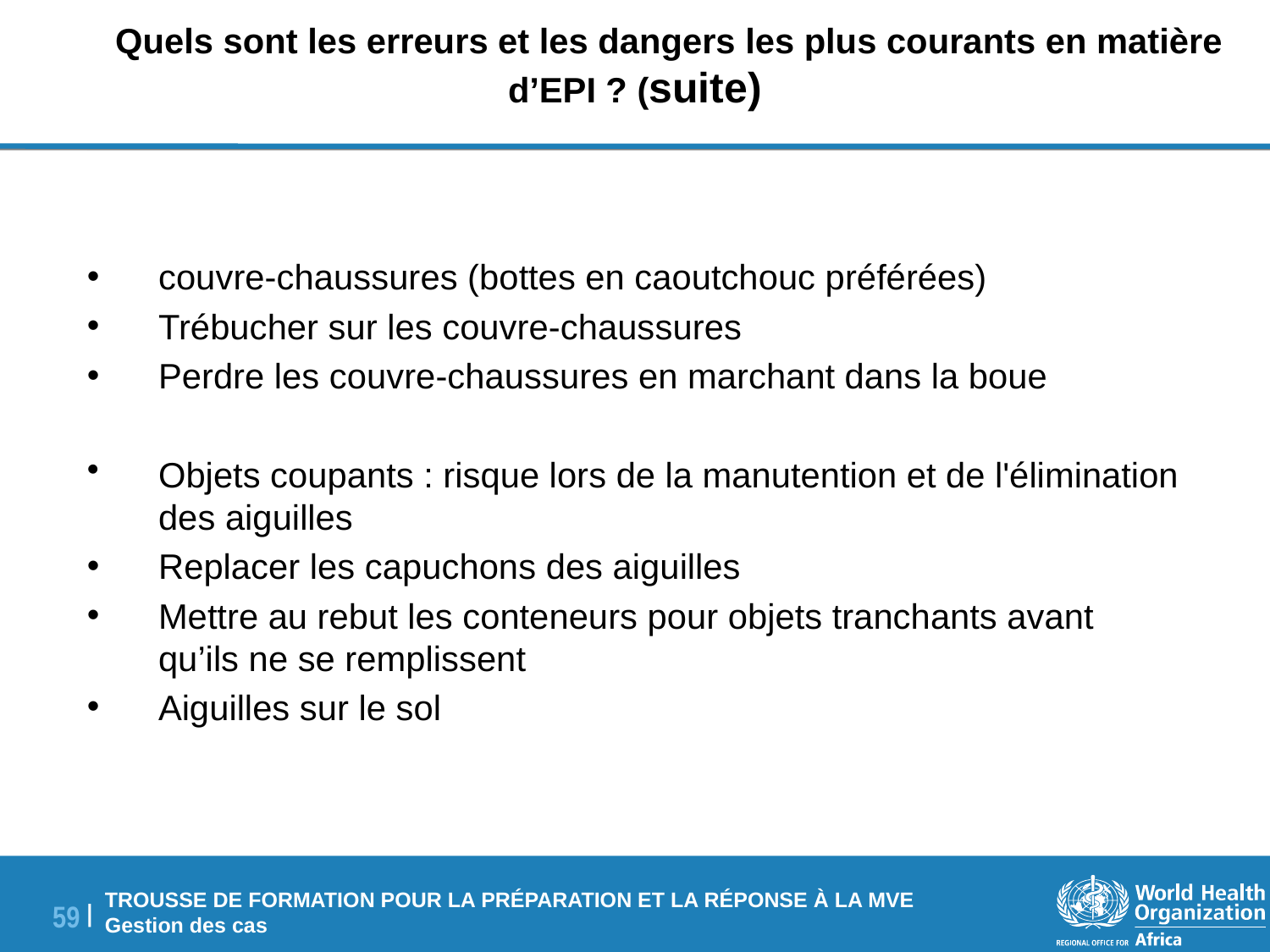

# Quels sont les erreurs et les dangers les plus courants en matière d’EPI ? (suite)
couvre-chaussures (bottes en caoutchouc préférées)
Trébucher sur les couvre-chaussures
Perdre les couvre-chaussures en marchant dans la boue

Objets coupants : risque lors de la manutention et de l'élimination des aiguilles
Replacer les capuchons des aiguilles
Mettre au rebut les conteneurs pour objets tranchants avant qu’ils ne se remplissent
Aiguilles sur le sol